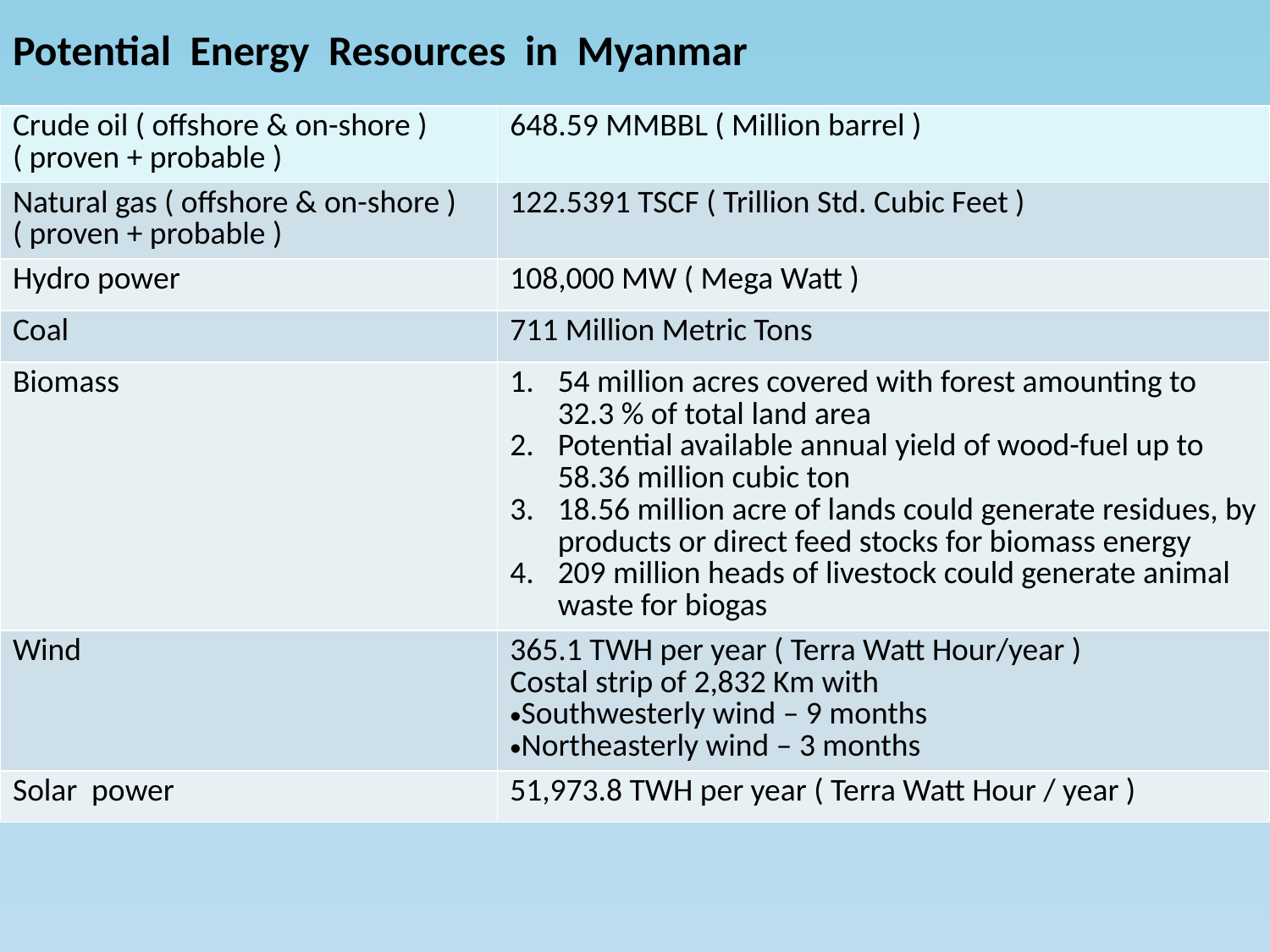

# Potential  Energy  Resources  in  Myanmar
| Crude oil ( offshore & on-shore ) ( proven + probable ) | 648.59 MMBBL ( Million barrel ) |
| --- | --- |
| Natural gas ( offshore & on-shore ) ( proven + probable ) | 122.5391 TSCF ( Trillion Std. Cubic Feet ) |
| Hydro power | 108,000 MW ( Mega Watt ) |
| Coal | 711 Million Metric Tons |
| Biomass | 54 million acres covered with forest amounting to 32.3 % of total land area Potential available annual yield of wood-fuel up to 58.36 million cubic ton 18.56 million acre of lands could generate residues, by products or direct feed stocks for biomass energy 209 million heads of livestock could generate animal waste for biogas |
| Wind | 365.1 TWH per year ( Terra Watt Hour/year ) Costal strip of 2,832 Km with Southwesterly wind – 9 months Northeasterly wind – 3 months |
| Solar power | 51,973.8 TWH per year ( Terra Watt Hour / year ) |